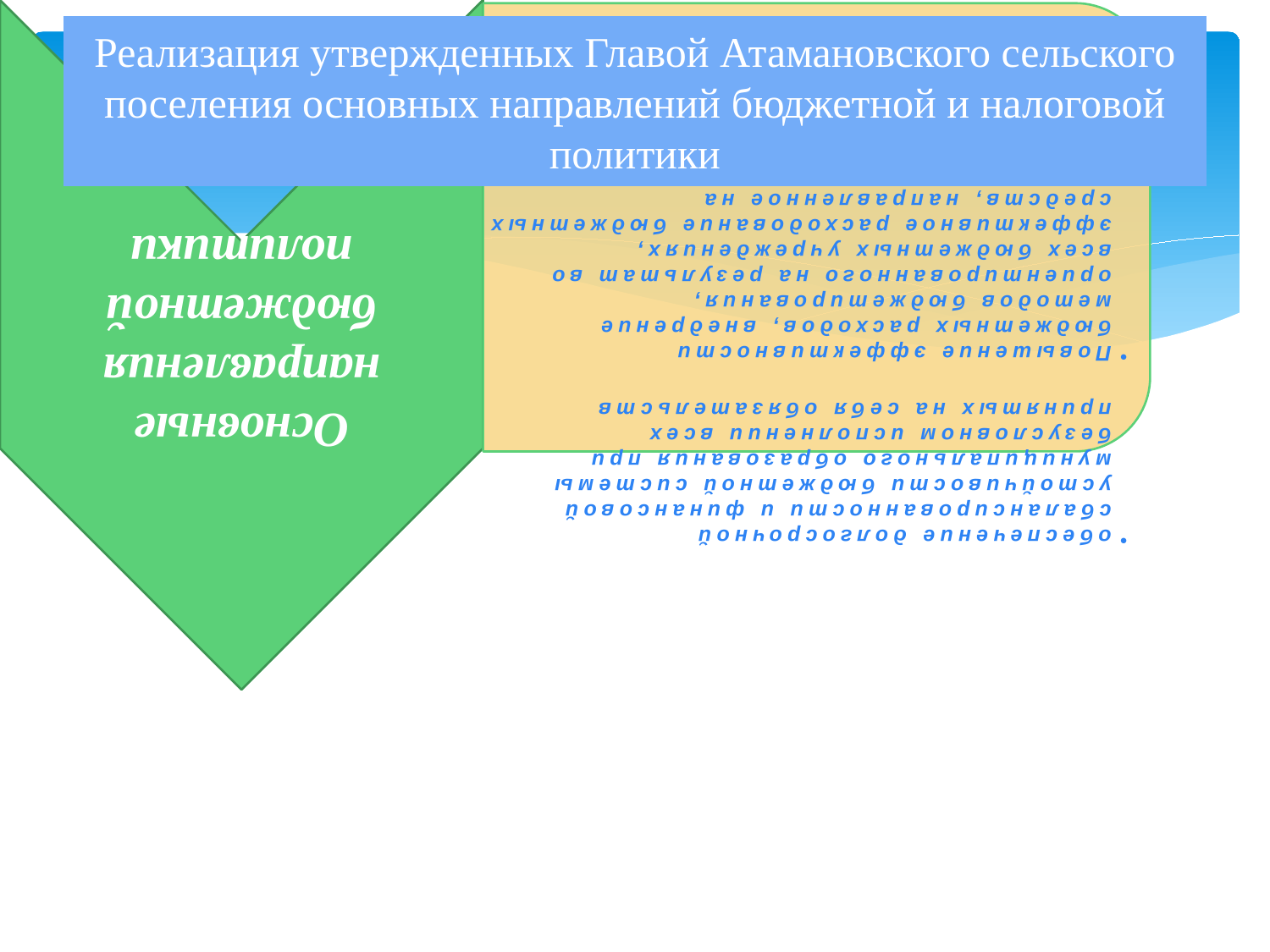

# Реализация утвержденных Главой Атамановского сельского поселения основных направлений бюджетной и налоговой политики
Основные направления бюджетной политики
обеспечение долгосрочной сбалансированности и финансовой устойчивости бюджетной системы муниципального образования при безусловном исполнении всех принятых на себя обязательств

Повышение эффективности бюджетных расходов, внедрение методов бюджетирования, ориентированного на результат во всех бюджетных учреждениях, эффективное расходование бюджетных средств, направленное на оптимальное достижение конечного результата

эффективное управление и распоряжение муниципальной собственностью

повышение прозрачности и открытости бюджетного процесса